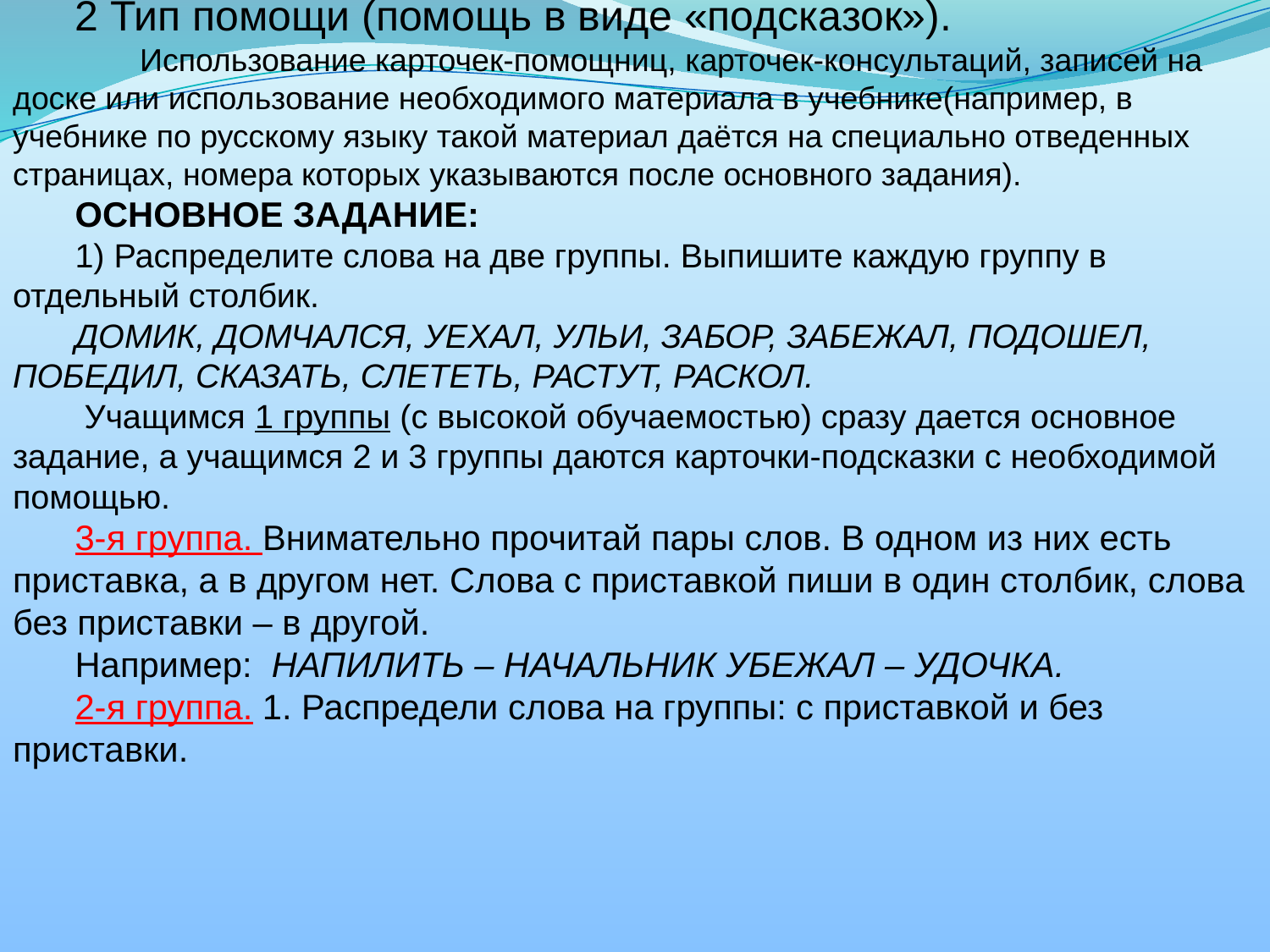

2 Тип помощи (помощь в виде «подсказок»).
	Использование карточек-помощниц, карточек-консультаций, записей на доске или использование необходимого материала в учебнике(например, в учебнике по русскому языку такой материал даётся на специально отведенных страницах, номера которых указываются после основного задания).
ОСНОВНОЕ ЗАДАНИЕ:
1) Распределите слова на две группы. Выпишите каждую группу в отдельный столбик.
ДОМИК, ДОМЧАЛСЯ, УЕХАЛ, УЛЬИ, ЗАБОР, ЗАБЕЖАЛ, ПОДОШЕЛ, ПОБЕДИЛ, СКАЗАТЬ, СЛЕТЕТЬ, РАСТУТ, РАСКОЛ.
 Учащимся 1 группы (с высокой обучаемостью) сразу дается основное задание, а учащимся 2 и 3 группы даются карточки-подсказки с необходимой помощью.
3-я группа. Внимательно прочитай пары слов. В одном из них есть приставка, а в другом нет. Слова с приставкой пиши в один столбик, слова без приставки – в другой.
Например:  НАПИЛИТЬ – НАЧАЛЬНИК УБЕЖАЛ – УДОЧКА.
2-я группа. 1. Распредели слова на группы: с приставкой и без приставки.